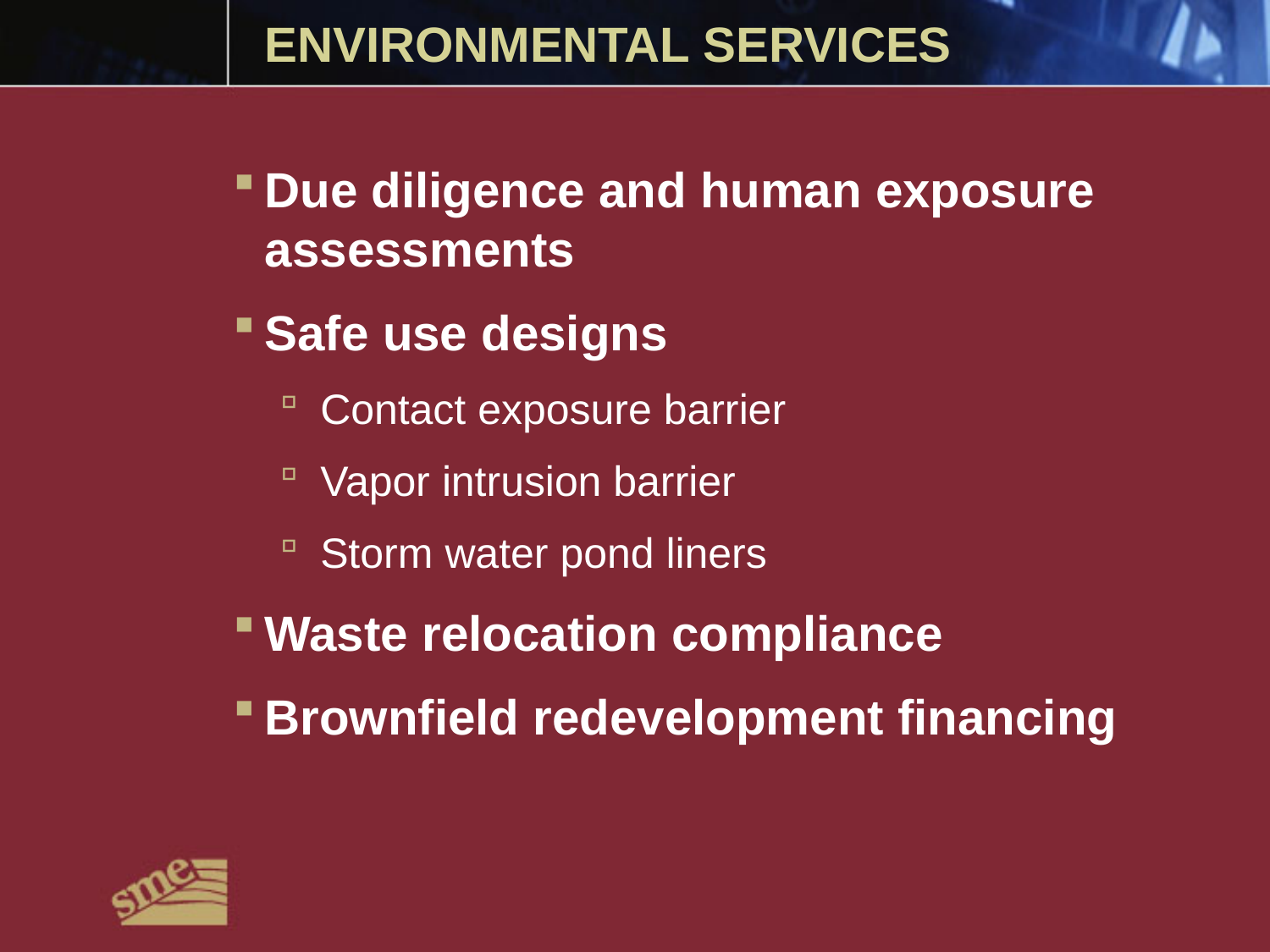

# ENVIRONMENTAL SERVICES
Due diligence and human exposure assessments
Safe use designs
Contact exposure barrier
Vapor intrusion barrier
Storm water pond liners
Waste relocation compliance
Brownfield redevelopment financing